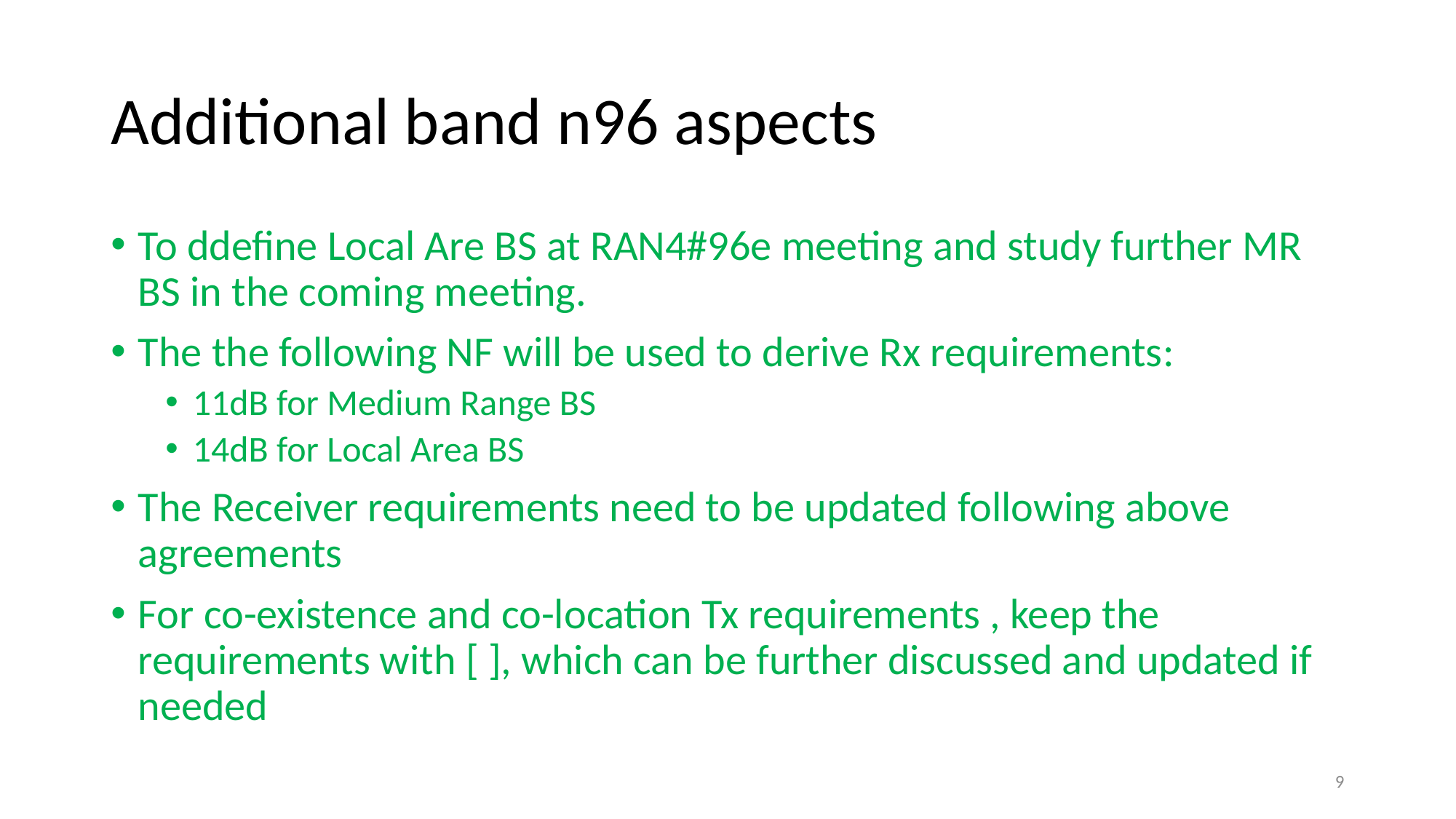

# Additional band n96 aspects
To ddefine Local Are BS at RAN4#96e meeting and study further MR BS in the coming meeting.
The the following NF will be used to derive Rx requirements:
11dB for Medium Range BS
14dB for Local Area BS
The Receiver requirements need to be updated following above agreements
For co-existence and co-location Tx requirements , keep the requirements with [ ], which can be further discussed and updated if needed
9